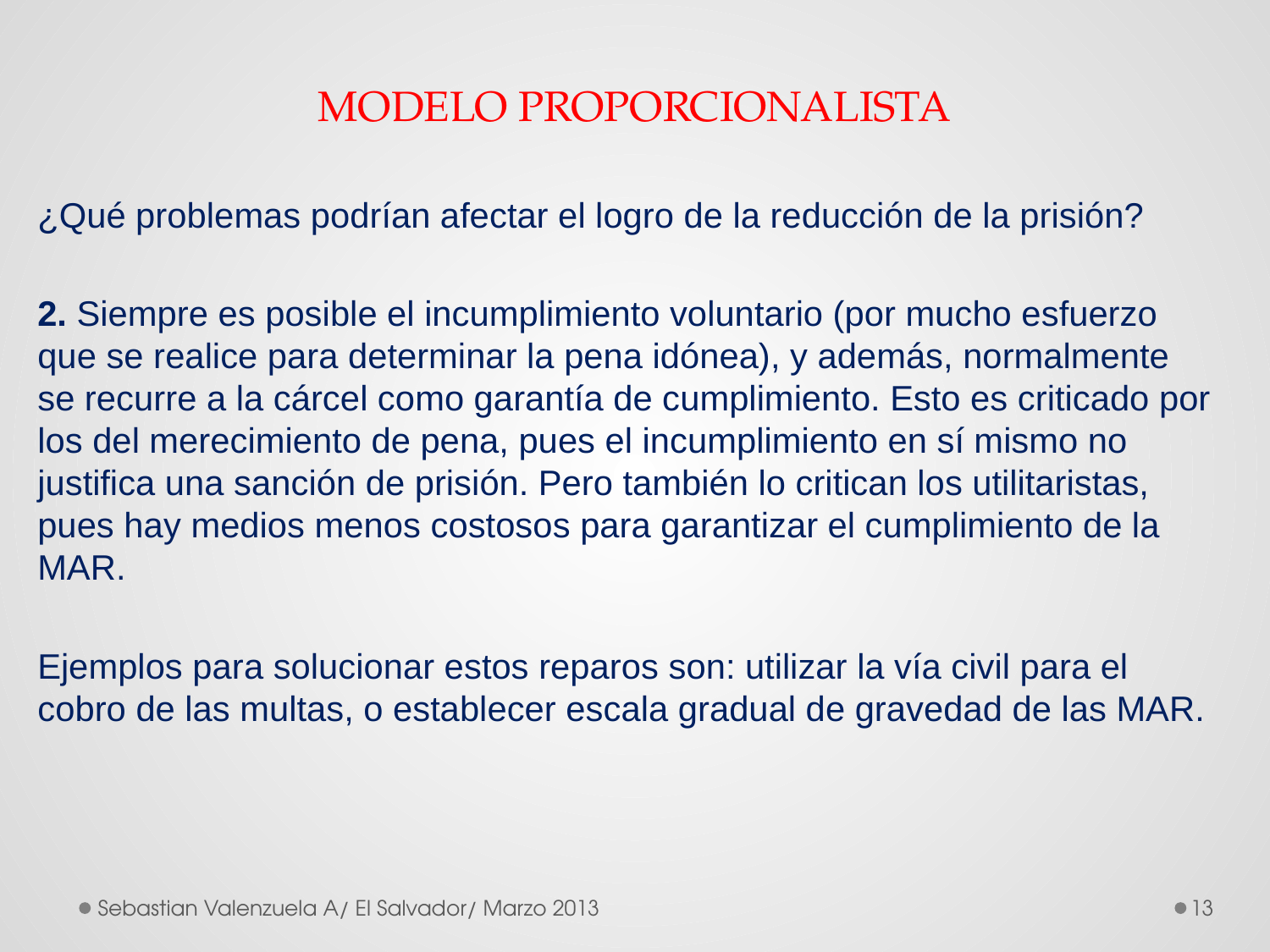

# MODELO PROPORCIONALISTA
¿Qué problemas podrían afectar el logro de la reducción de la prisión?

2. Siempre es posible el incumplimiento voluntario (por mucho esfuerzo que se realice para determinar la pena idónea), y además, normalmente se recurre a la cárcel como garantía de cumplimiento. Esto es criticado por los del merecimiento de pena, pues el incumplimiento en sí mismo no justifica una sanción de prisión. Pero también lo critican los utilitaristas, pues hay medios menos costosos para garantizar el cumplimiento de la MAR.

Ejemplos para solucionar estos reparos son: utilizar la vía civil para el cobro de las multas, o establecer escala gradual de gravedad de las MAR.

Sebastian Valenzuela A/ El Salvador/ Marzo 2013
13